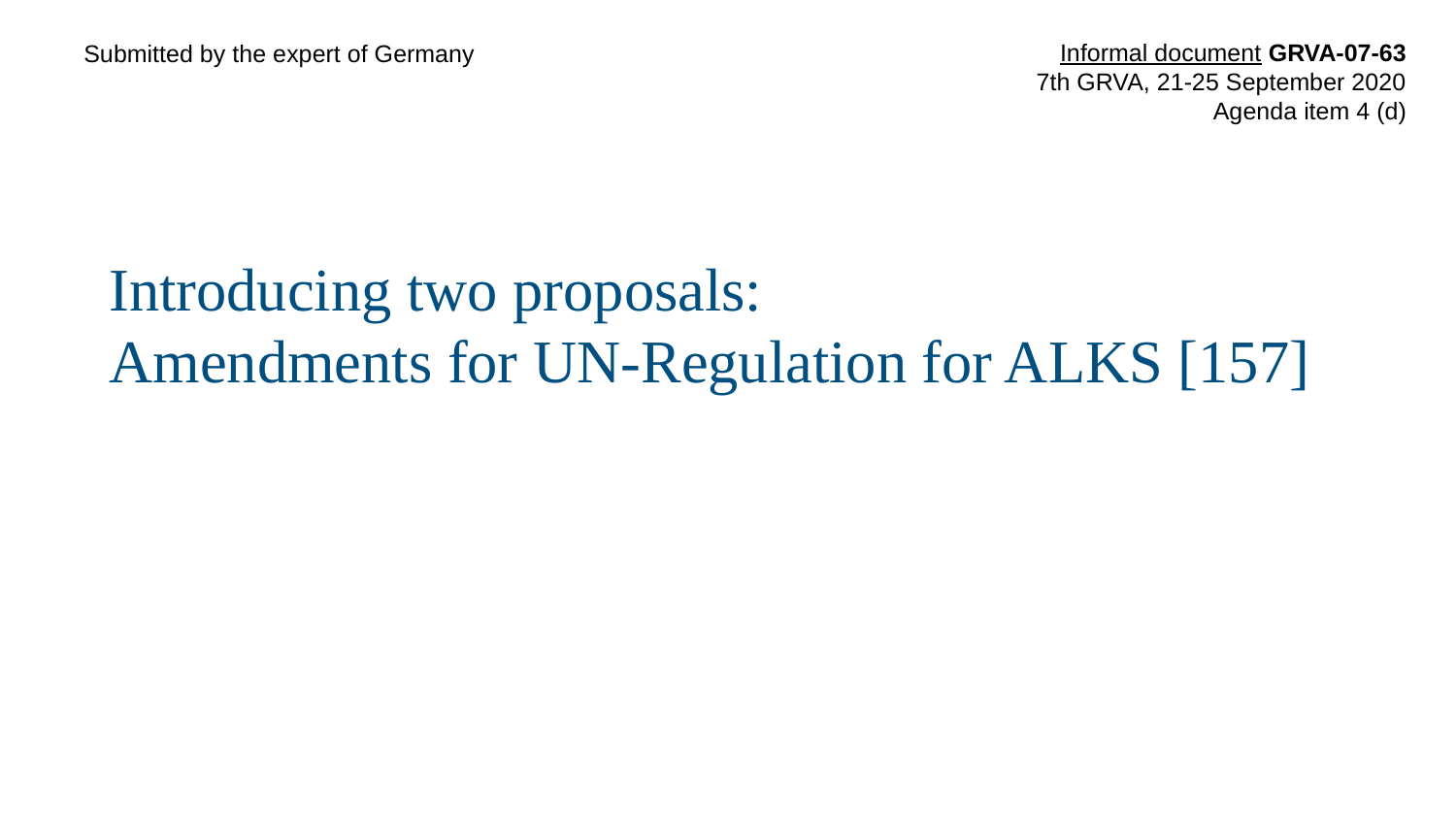

Informal document GRVA-07-63
7th GRVA, 21-25 September 2020
Agenda item 4 (d)

Submitted by the expert of Germany

# Introducing two proposals: Amendments for UN-Regulation for ALKS [157]